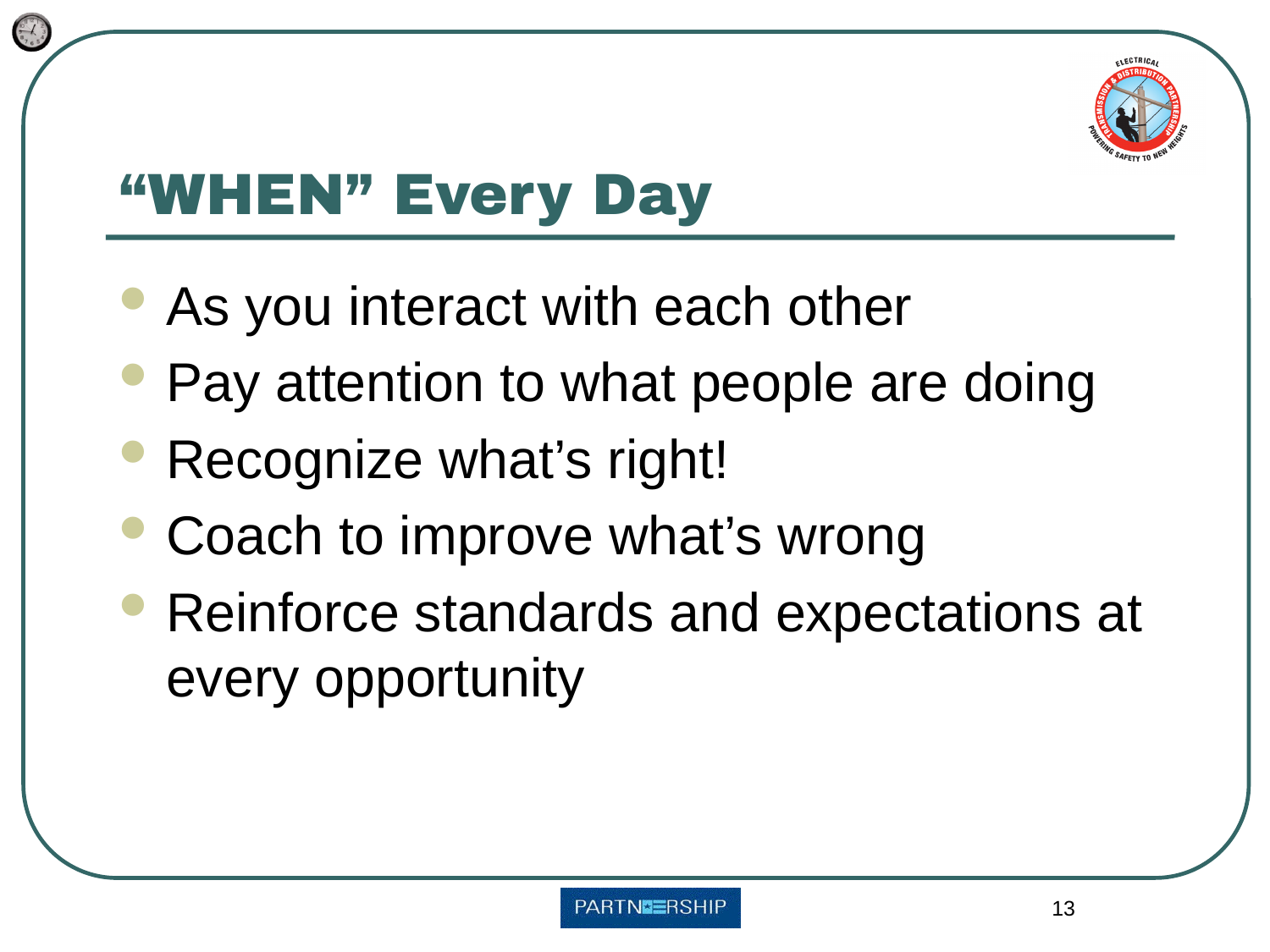

# “WHEN” Every Day
As you interact with each other
Pay attention to what people are doing
Recognize what’s right!
Coach to improve what’s wrong
Reinforce standards and expectations at every opportunity
13